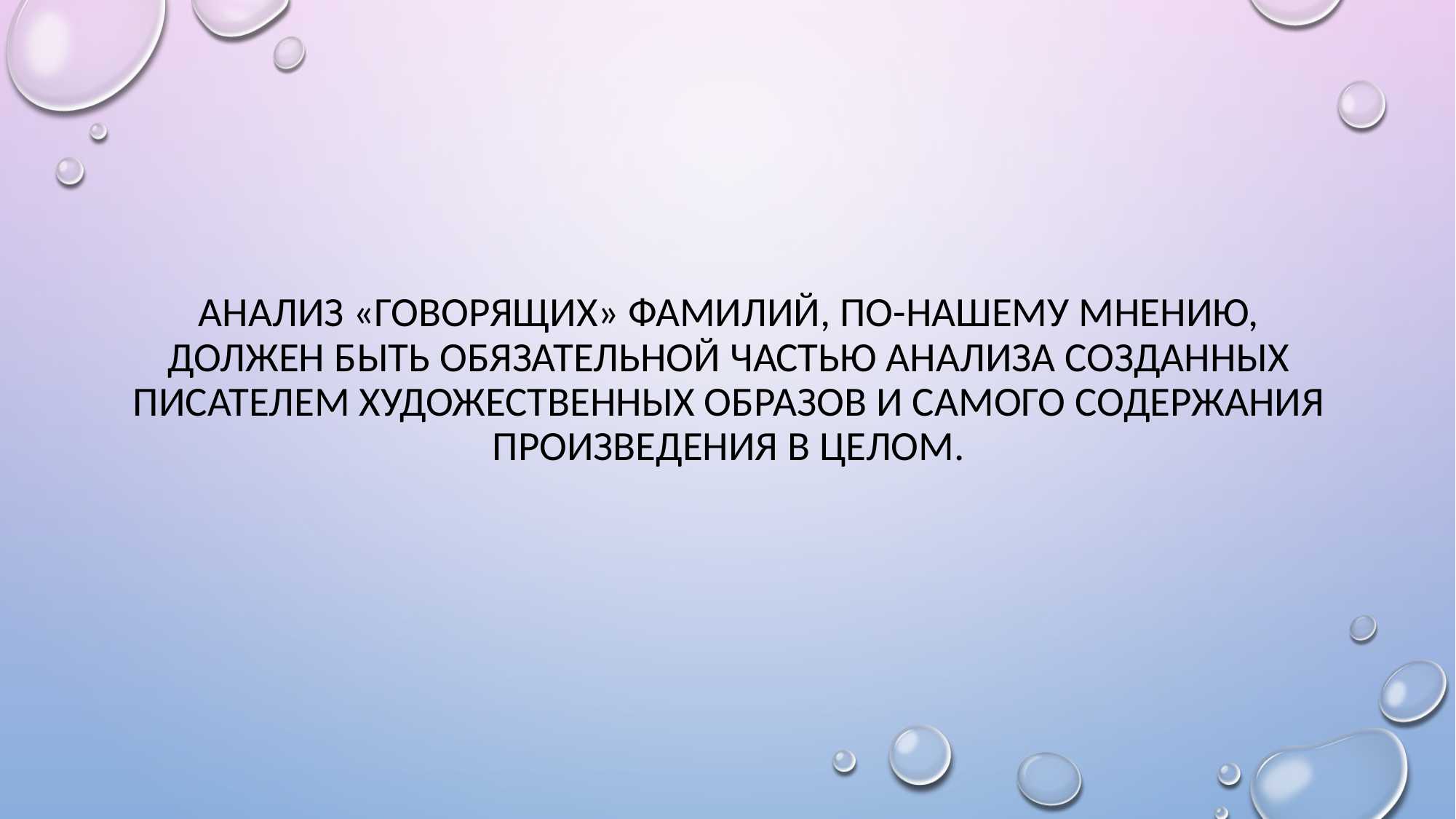

# Анализ «говорящих» фамилий, по-нашему мнению, должен быть обязательной частью анализа созданных писателем художественных образов и самого содержания произведения в целом.